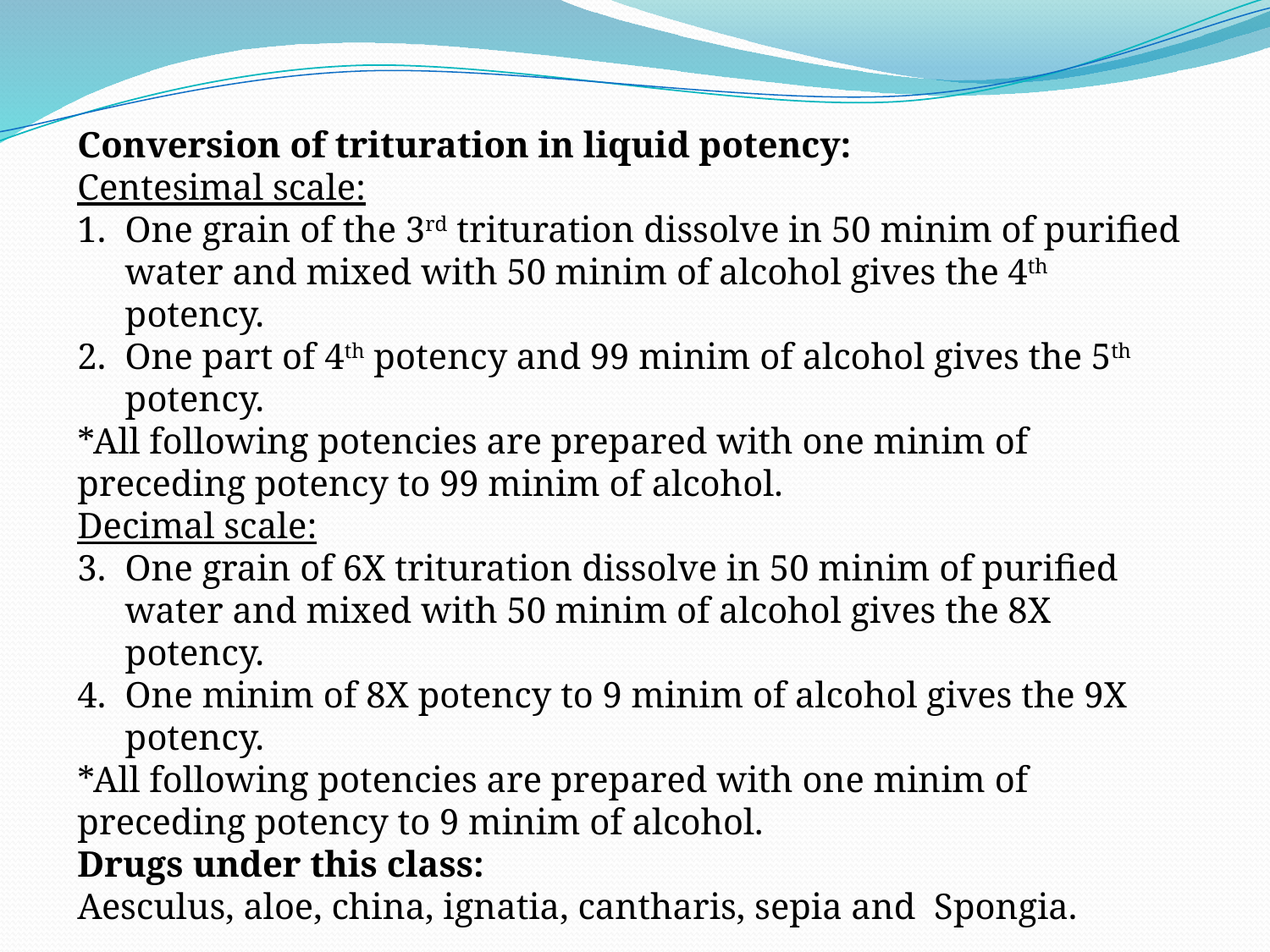

Conversion of trituration in liquid potency:
Centesimal scale:
One grain of the 3rd trituration dissolve in 50 minim of purified water and mixed with 50 minim of alcohol gives the 4th potency.
One part of 4th potency and 99 minim of alcohol gives the 5th potency.
*All following potencies are prepared with one minim of preceding potency to 99 minim of alcohol.
Decimal scale:
One grain of 6X trituration dissolve in 50 minim of purified water and mixed with 50 minim of alcohol gives the 8X potency.
One minim of 8X potency to 9 minim of alcohol gives the 9X potency.
*All following potencies are prepared with one minim of preceding potency to 9 minim of alcohol.
Drugs under this class:
Aesculus, aloe, china, ignatia, cantharis, sepia and  Spongia.